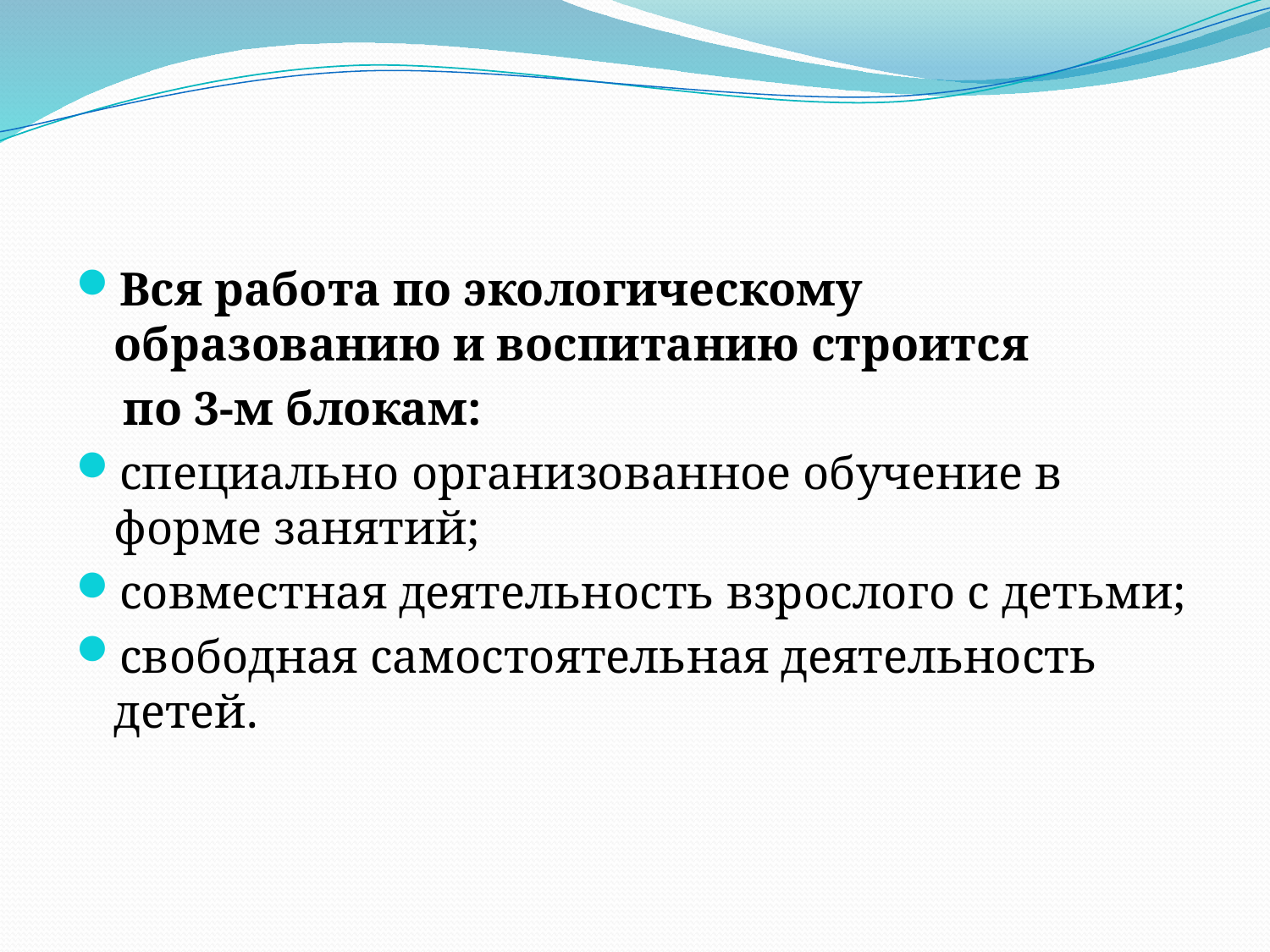

#
Вся работа по экологическому образованию и воспитанию строится
    по 3-м блокам:
специально организованное обучение в форме занятий;
совместная деятельность взрослого с детьми;
свободная самостоятельная деятельность детей.